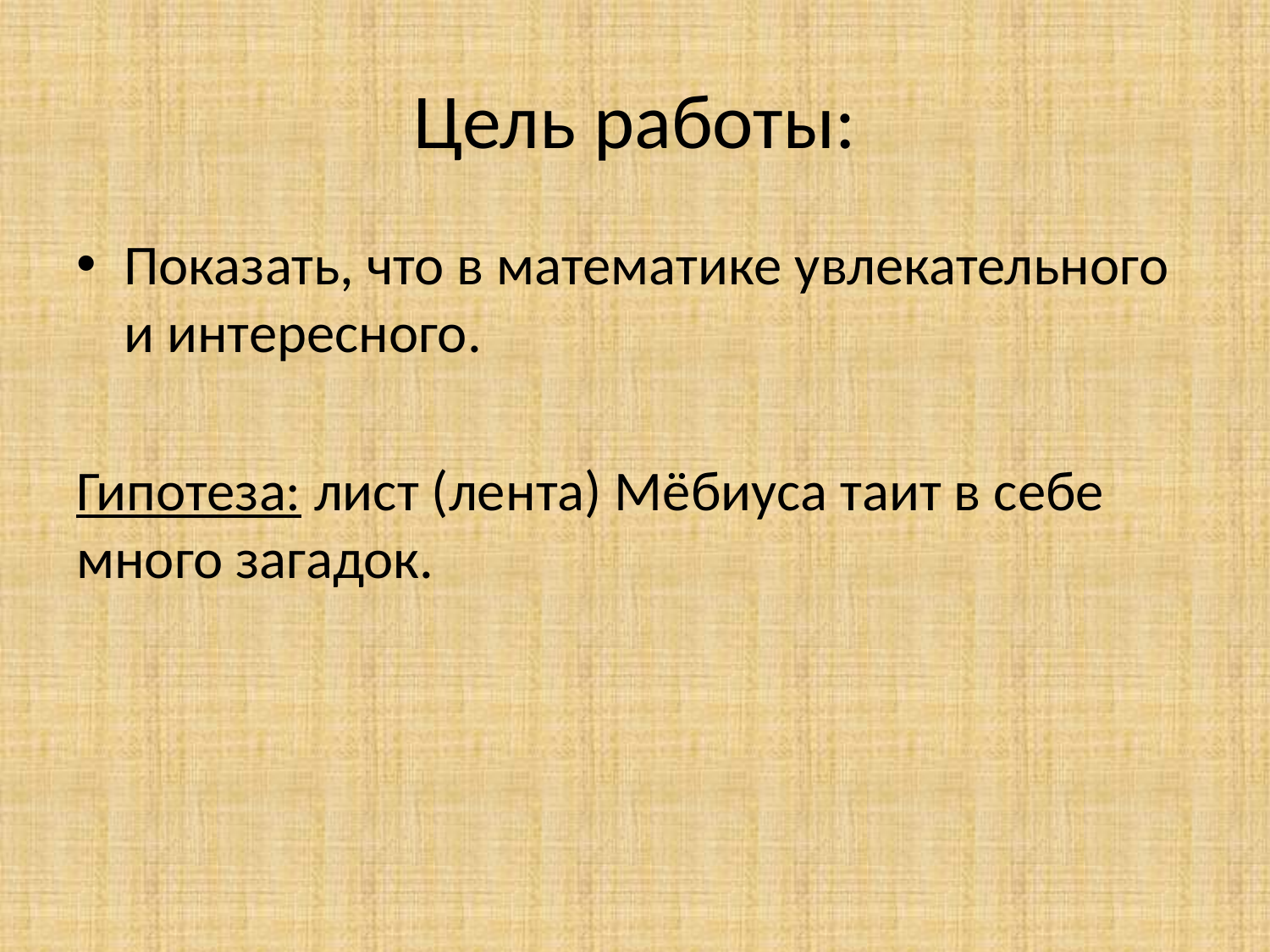

# Цель работы:
Показать, что в математике увлекательного и интересного.

Гипотеза: лист (лента) Мёбиуса таит в себе много загадок.